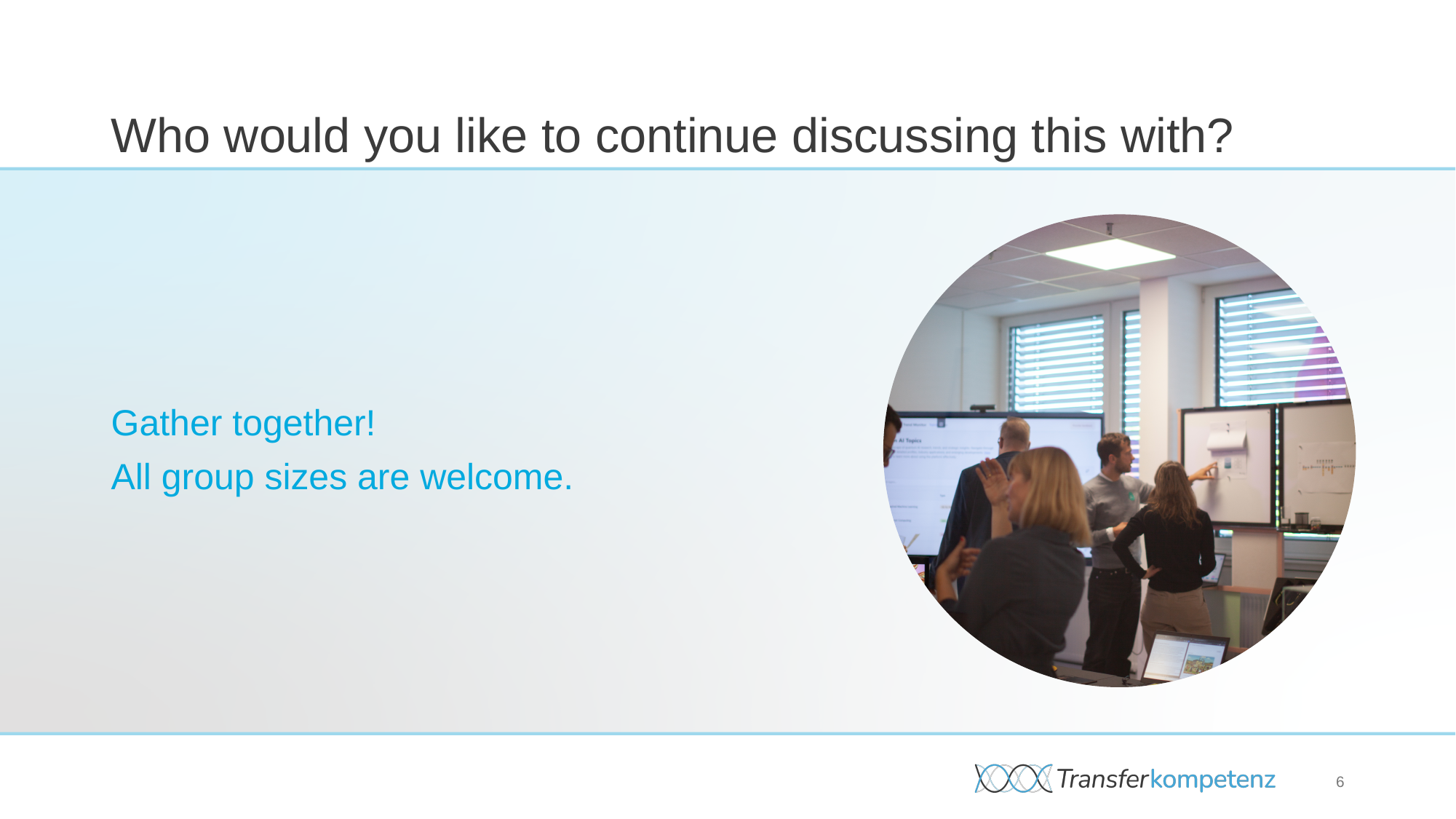

# Who would you like to continue discussing this with?
Gather together!
All group sizes are welcome.

6